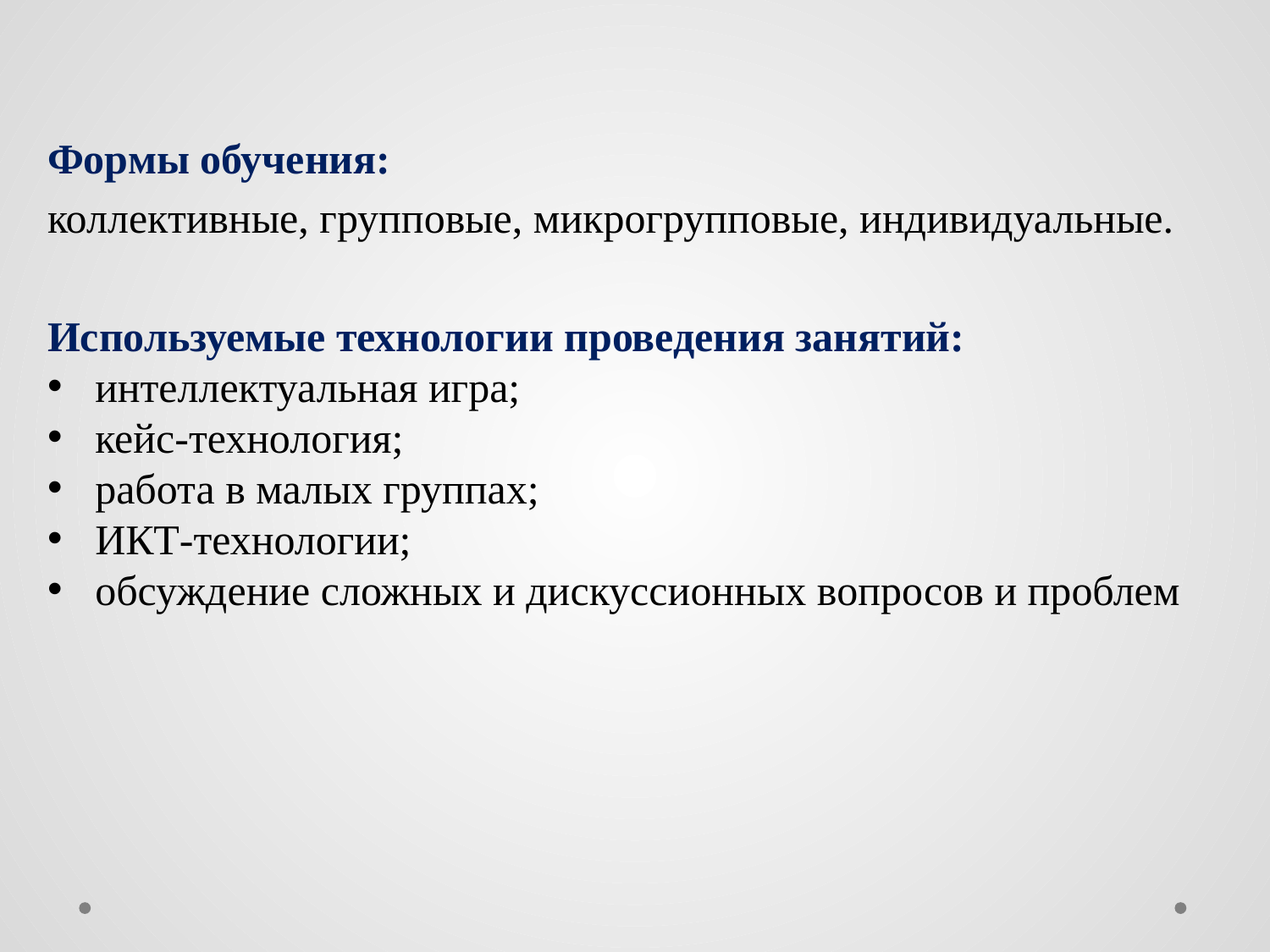

Формы обучения:
коллективные, групповые, микрогрупповые, индивидуальные.

Используемые технологии проведения занятий:
интеллектуальная игра;
кейс-технология;
работа в малых группах;
ИКТ-технологии;
обсуждение сложных и дискуссионных вопросов и проблем